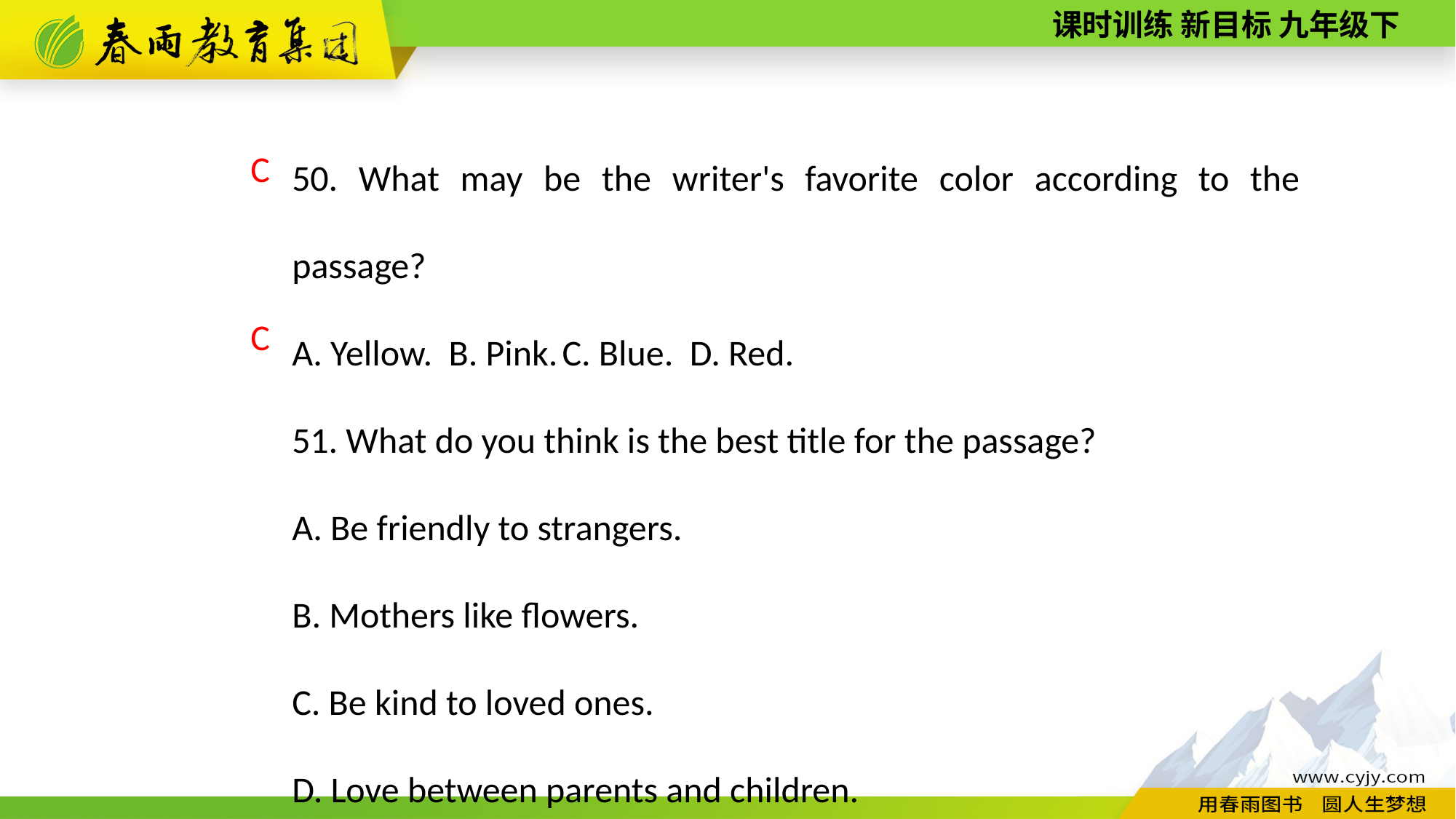

50. What may be the writer's favorite color according to the passage?
A. Yellow.  B. Pink. C. Blue.  D. Red.
51. What do you think is the best title for the passage?
A. Be friendly to strangers.
B. Mothers like flowers.
C. Be kind to loved ones.
D. Love between parents and children.
C
C